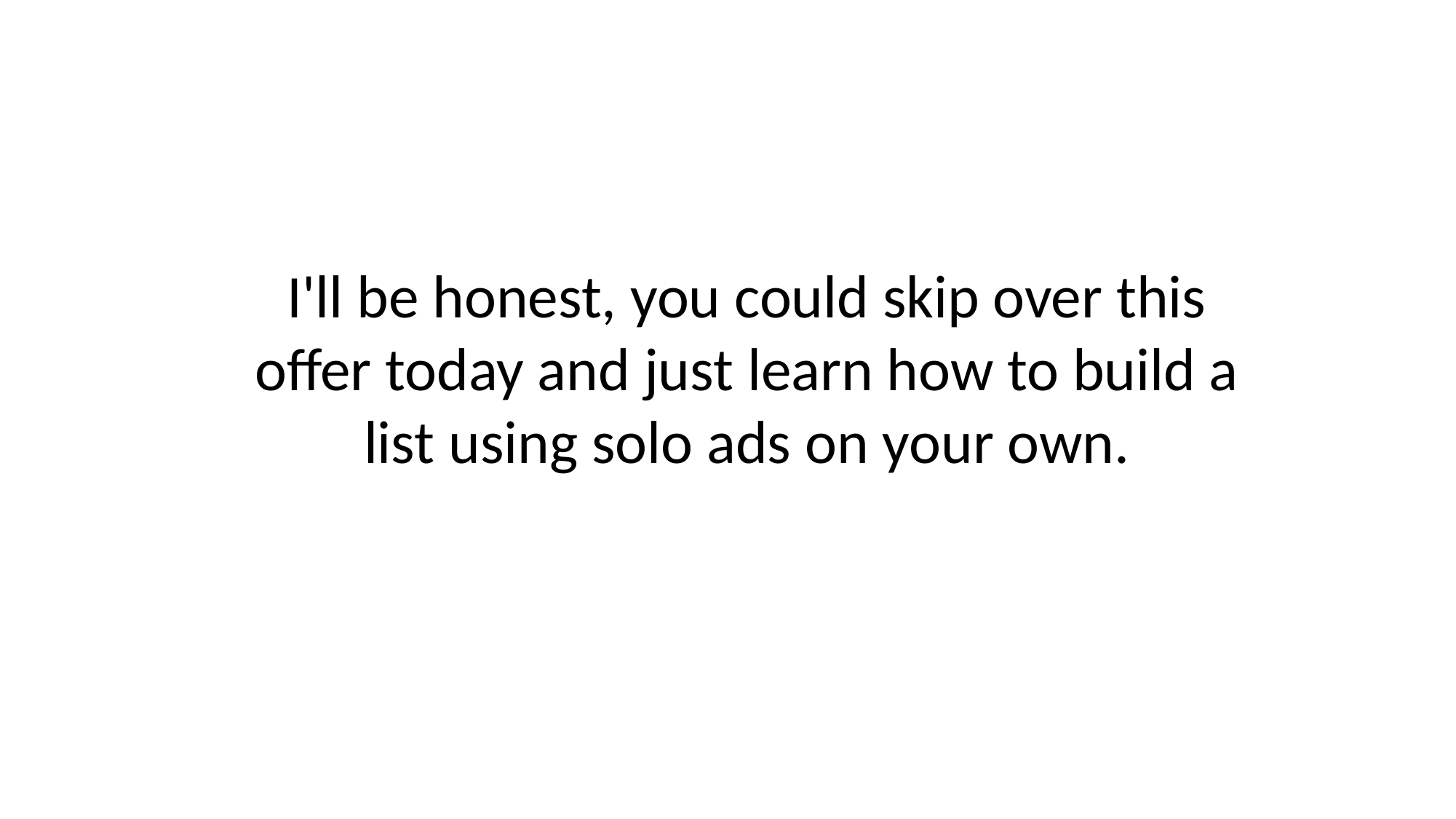

I'll be honest, you could skip over this offer today and just learn how to build a list using solo ads on your own.